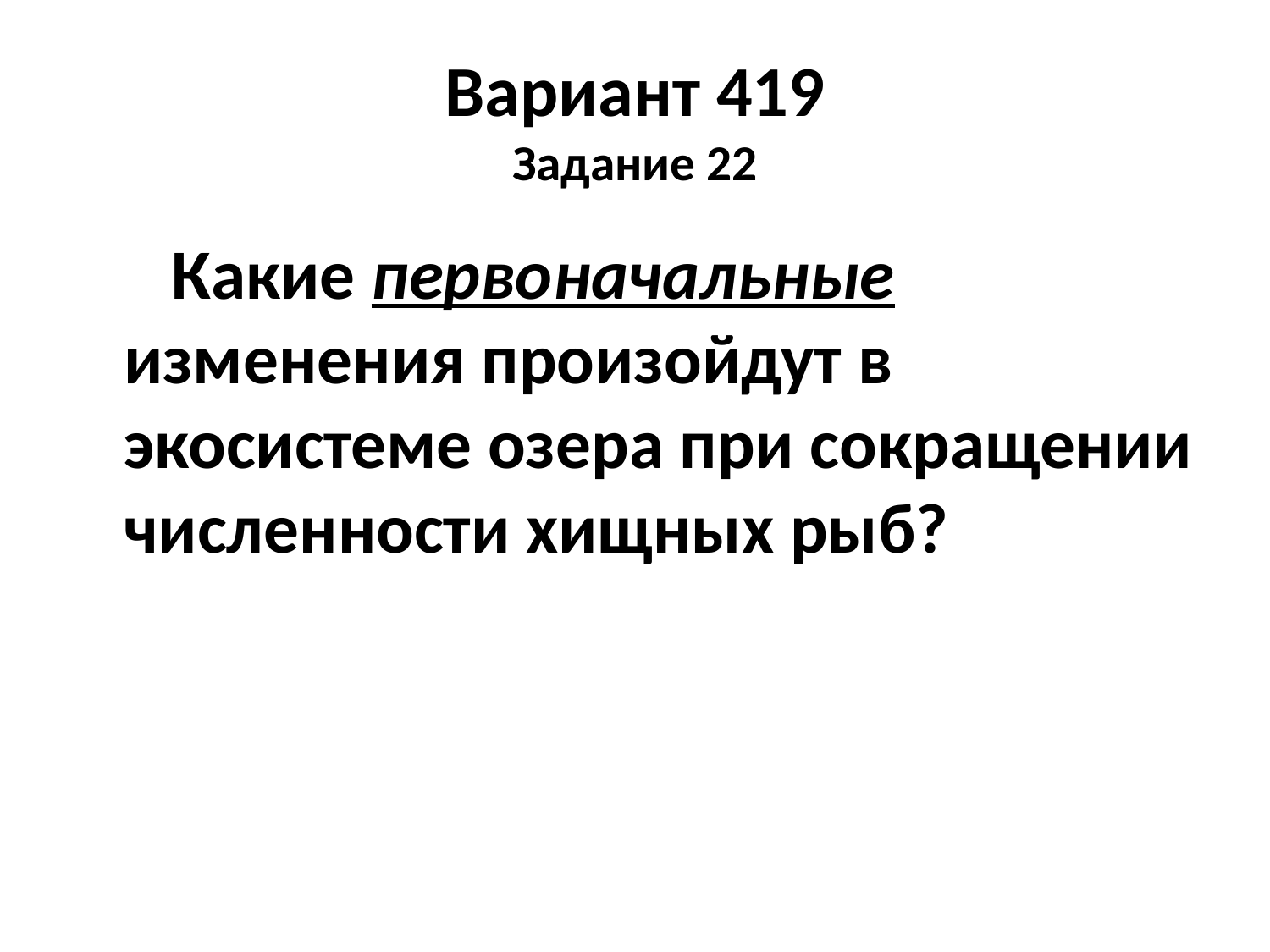

# Вариант 419 Задание 22
      Какие первоначальные изменения произойдут в экосистеме озера при сокращении численности хищных рыб?